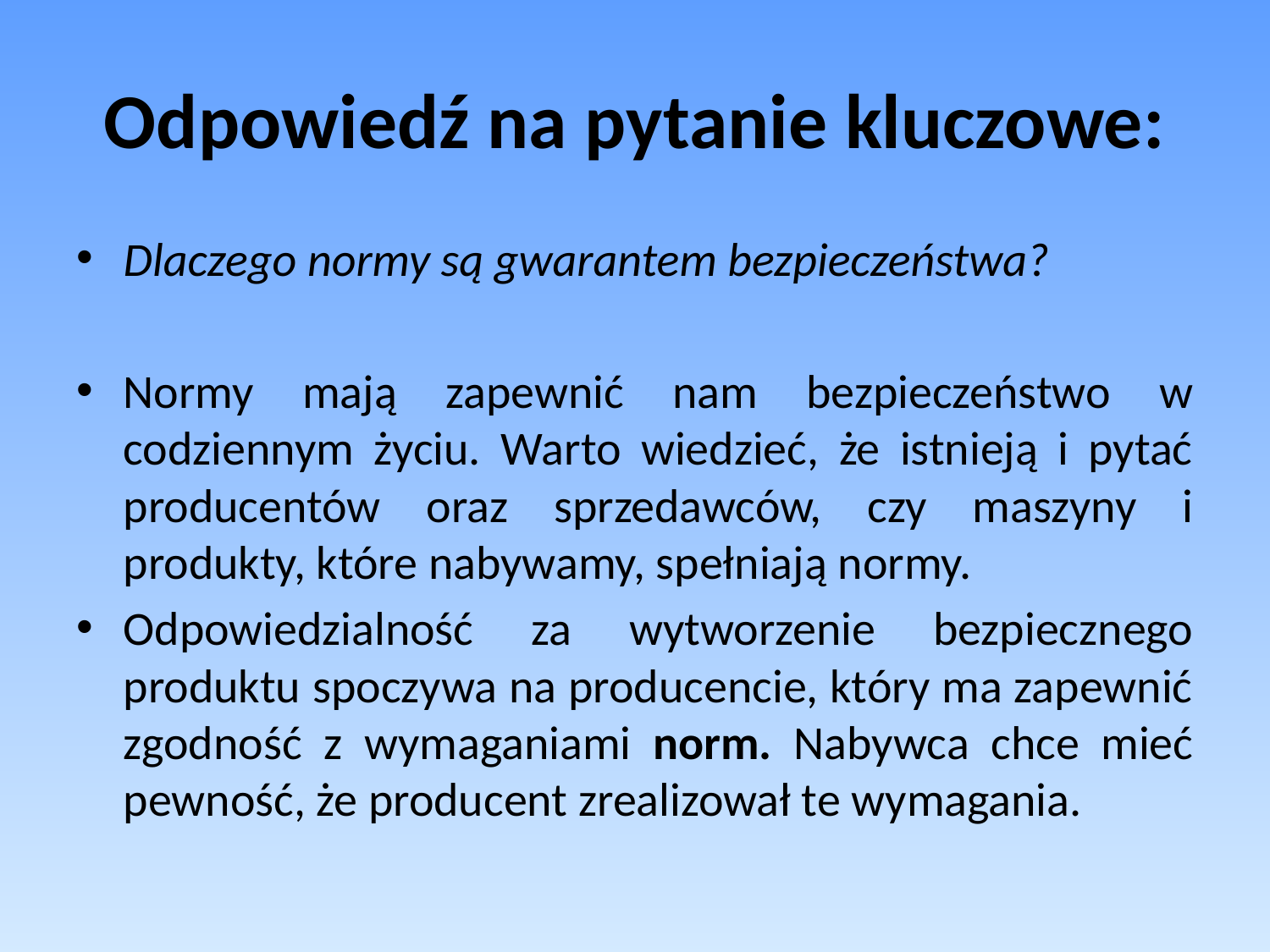

# Odpowiedź na pytanie kluczowe:
Dlaczego normy są gwarantem bezpieczeństwa?

Normy mają zapewnić nam bezpieczeństwo w codziennym życiu. Warto wiedzieć, że istnieją i pytać producentów oraz sprzedawców, czy maszyny i produkty, które nabywamy, spełniają normy.
Odpowiedzialność za wytworzenie bezpiecznego produktu spoczywa na producencie, który ma zapewnić zgodność z wymaganiami norm. Nabywca chce mieć pewność, że producent zrealizował te wymagania.